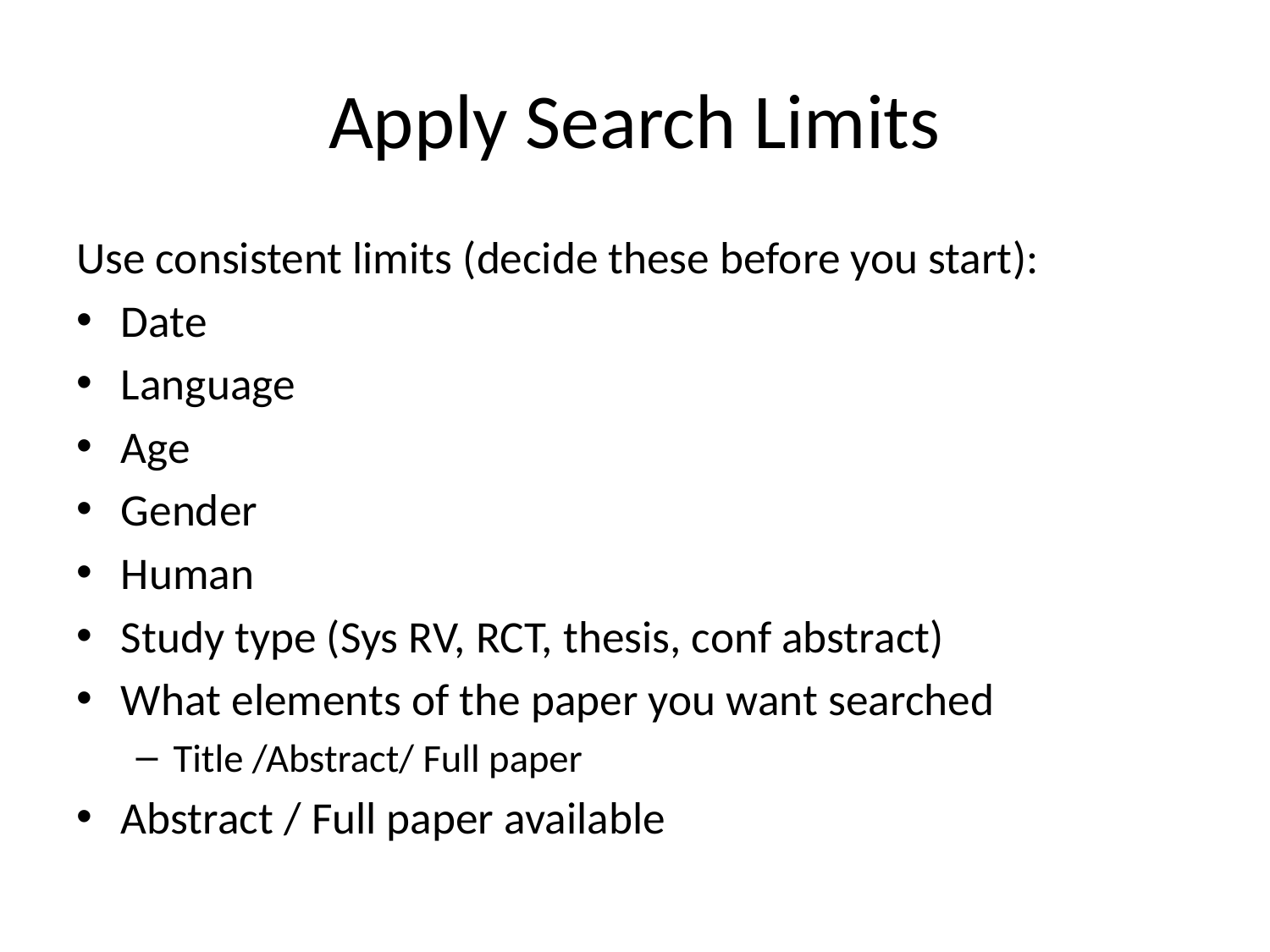

# Apply Search Limits
Use consistent limits (decide these before you start):
Date
Language
Age
Gender
Human
Study type (Sys RV, RCT, thesis, conf abstract)
What elements of the paper you want searched
Title /Abstract/ Full paper
Abstract / Full paper available